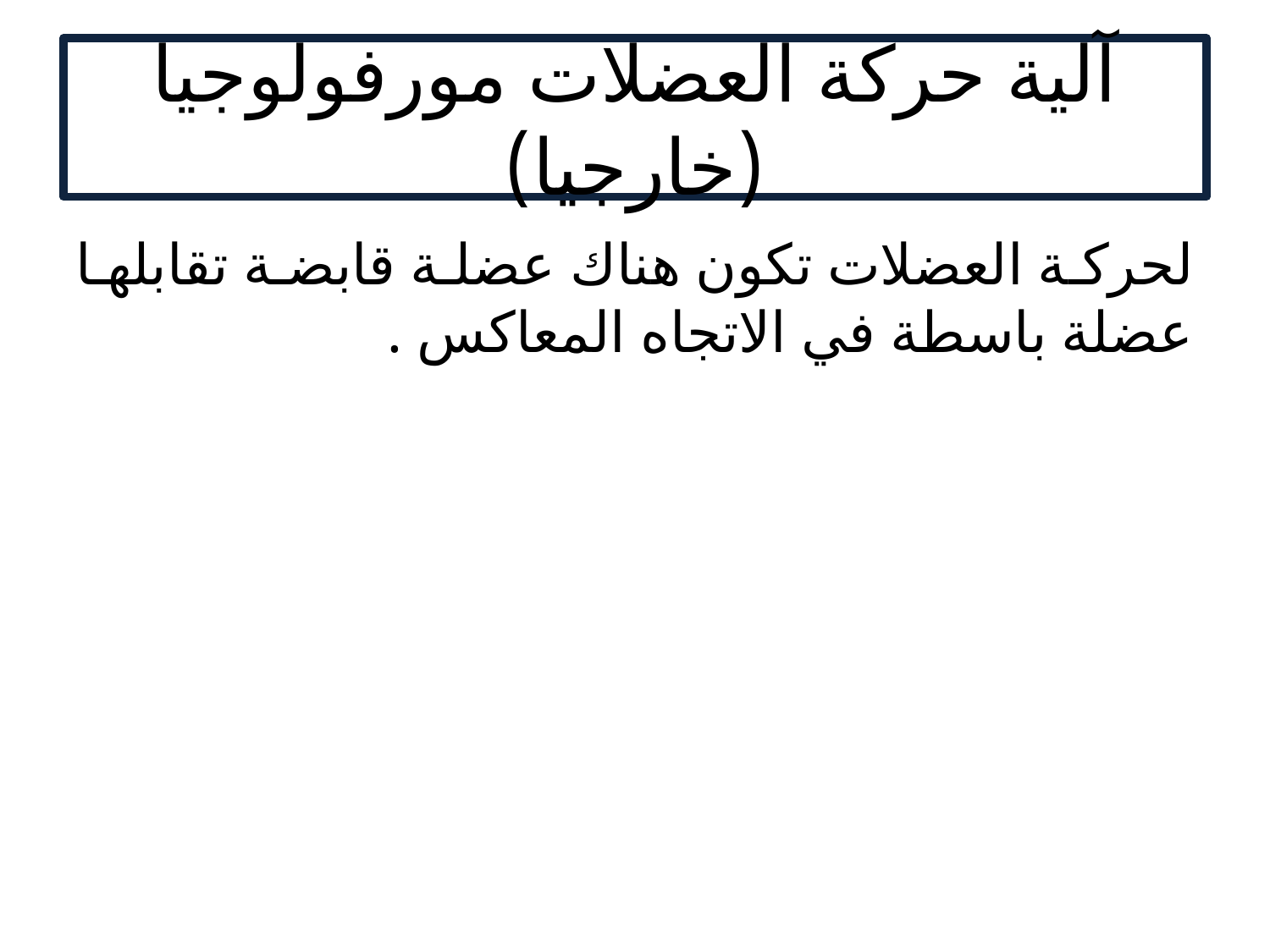

# آلية حركة العضلات مورفولوجيا (خارجيا)
لحركة العضلات تكون هناك عضلة قابضة تقابلها عضلة باسطة في الاتجاه المعاكس .